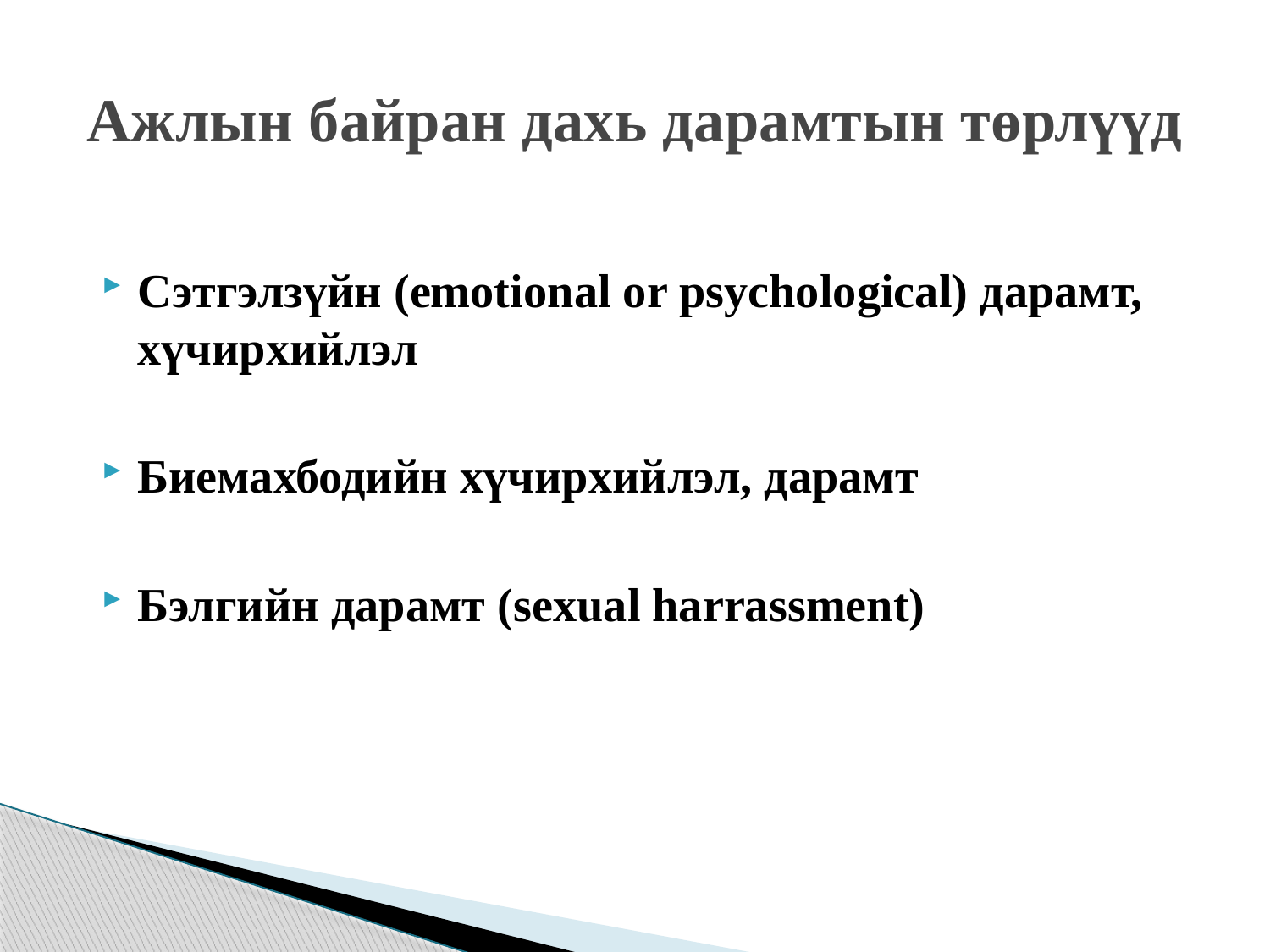

# Ажлын байран дахь дарамтын төрлүүд
Сэтгэлзүйн (emotional or psychological) дарамт, хүчирхийлэл

Биемахбодийн хүчирхийлэл, дарамт

Бэлгийн дарамт (sexual harrassment)